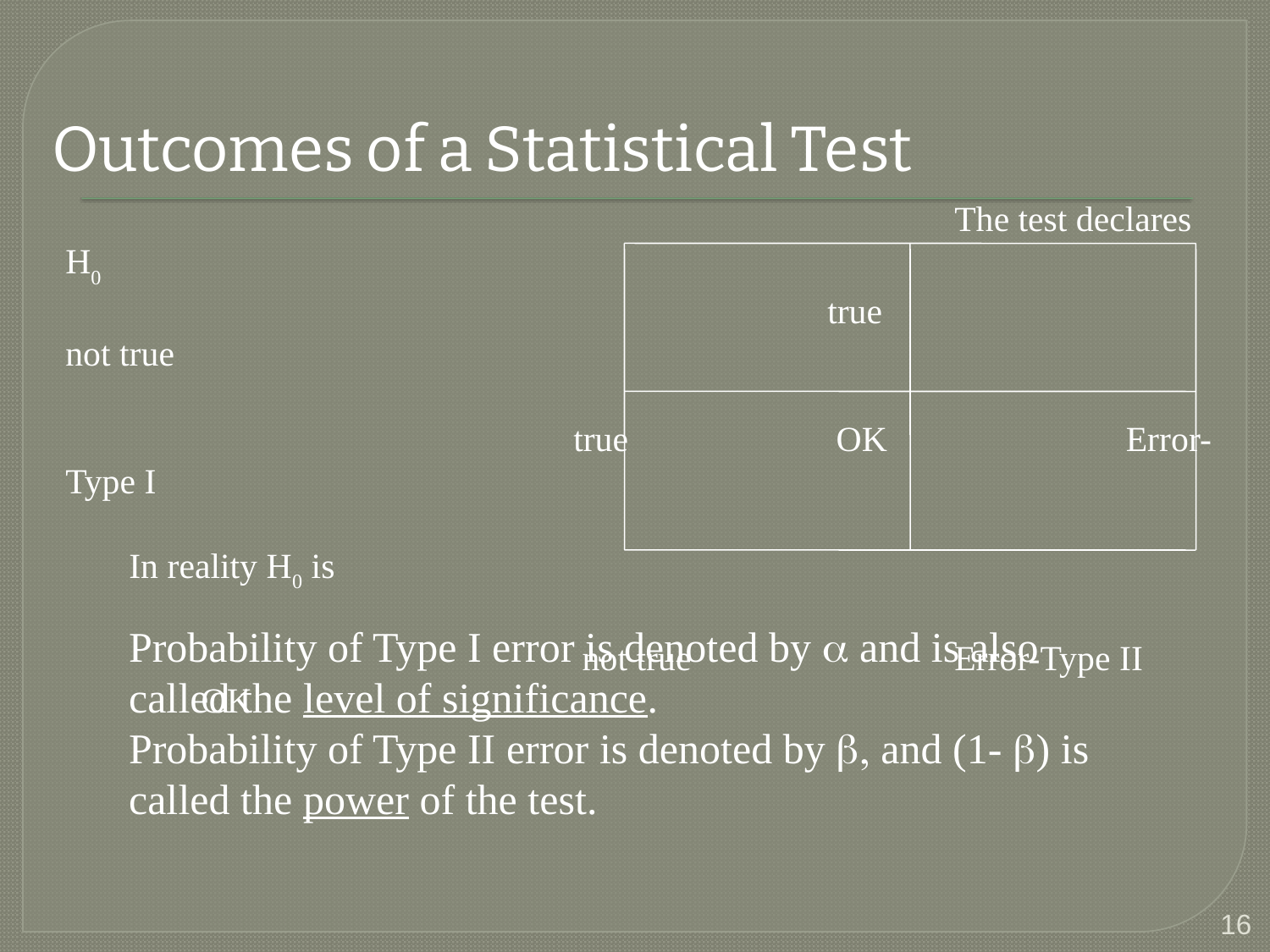

# Outcomes of a Statistical Test
							The test declares H0
						true	   		not true

 				true 		 OK		     Error-Type I

In reality H0 is

		 		 not true 	 	Error-Type II 		 OK

Probability of Type I error is denoted by α and is also called the level of significance.
Probability of Type II error is denoted by β, and (1- β) is called the power of the test.
16